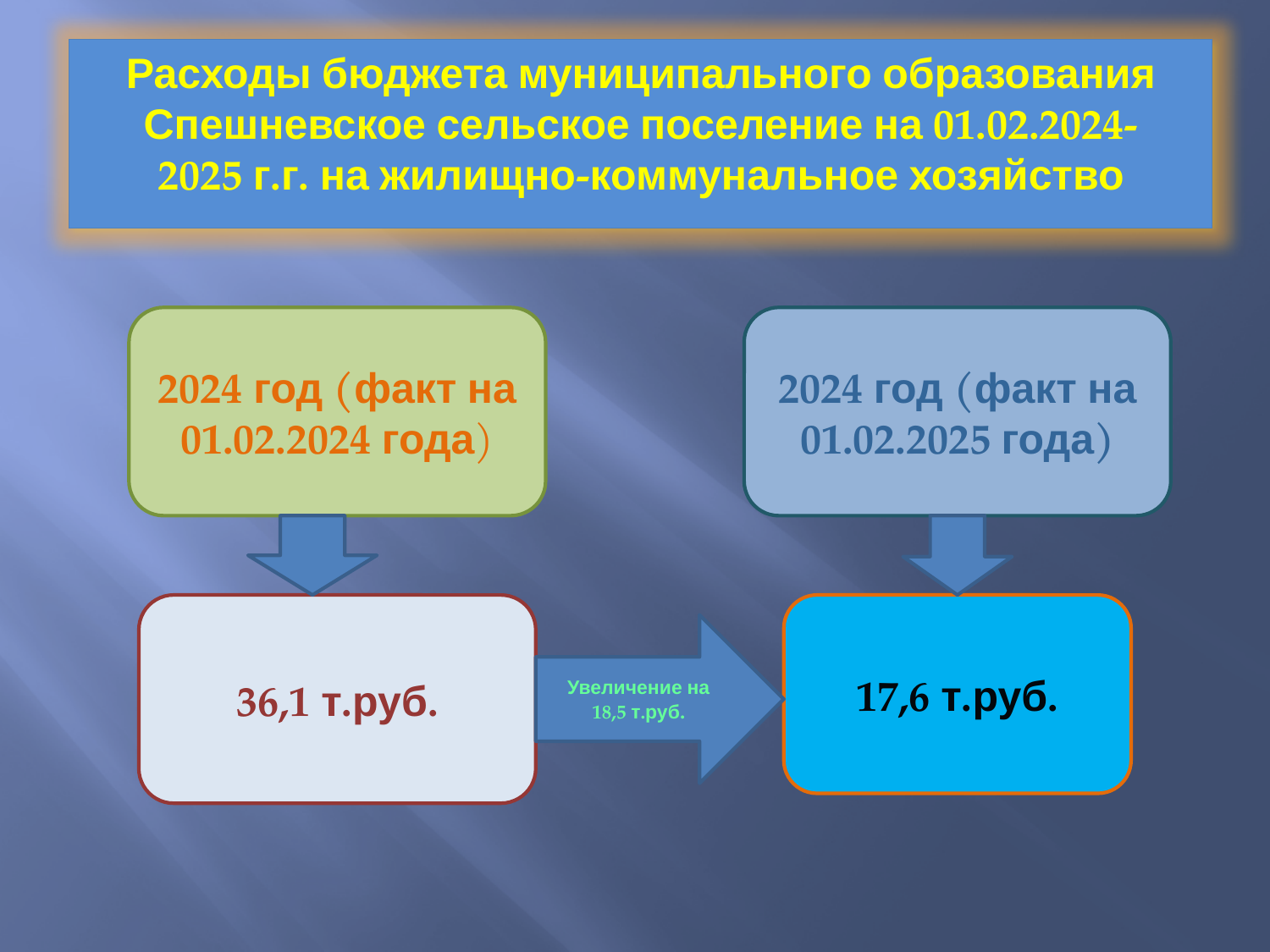

Расходы бюджета муниципального образования Спешневское сельское поселение на 01.02.2024-
2025 г.г. на жилищно-коммунальное хозяйство
2024 год (факт на 01.02.2024 года)
2024 год (факт на 01.02.2025 года)

36,1 т.руб.
17,6 т.руб.
Увеличение на 18,5 т.руб.